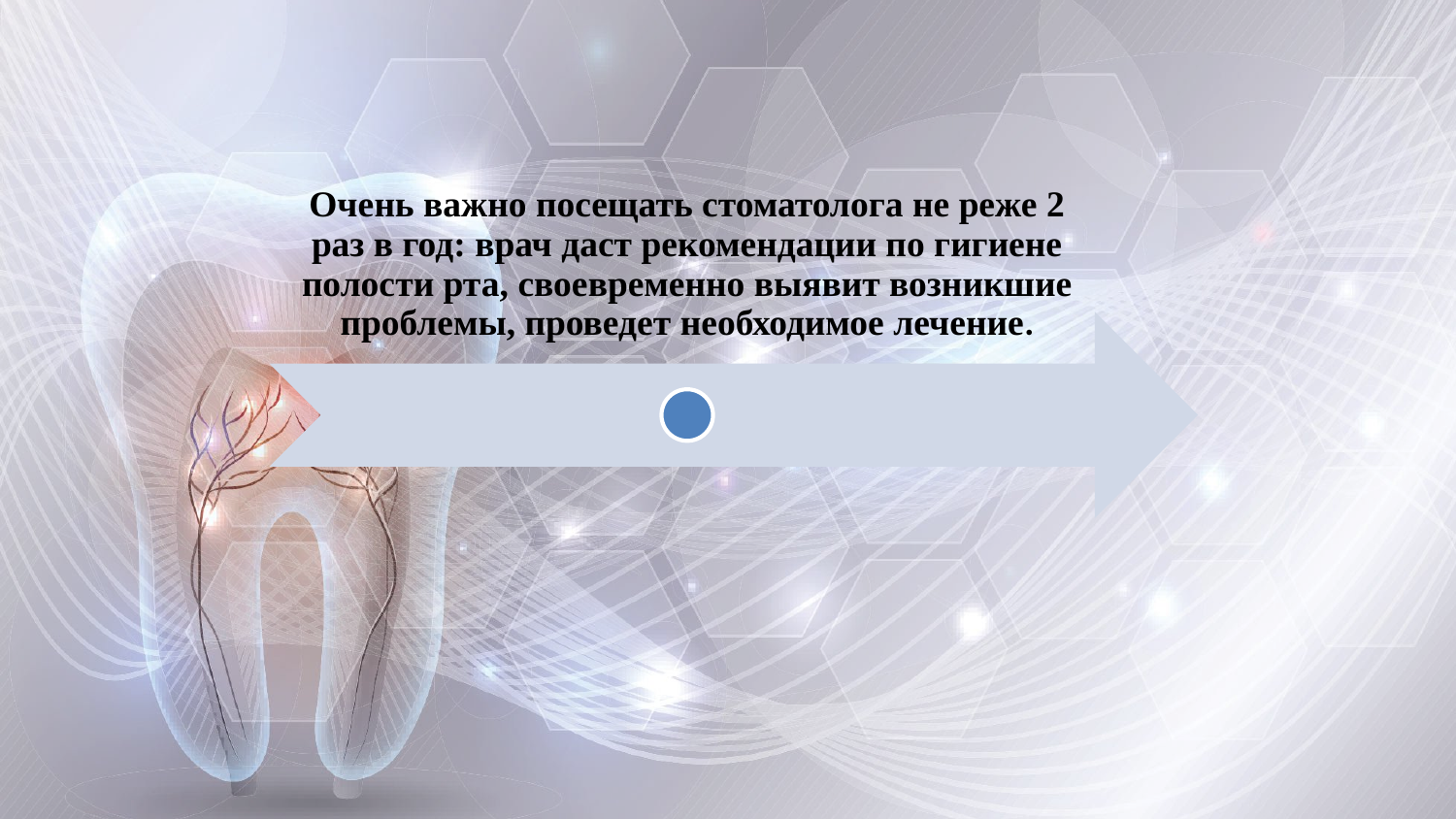

Очень важно посещать стоматолога не реже 2 раз в год: врач даст рекомендации по гигиене полости рта, своевременно выявит возникшие проблемы, проведет необходимое лечение.